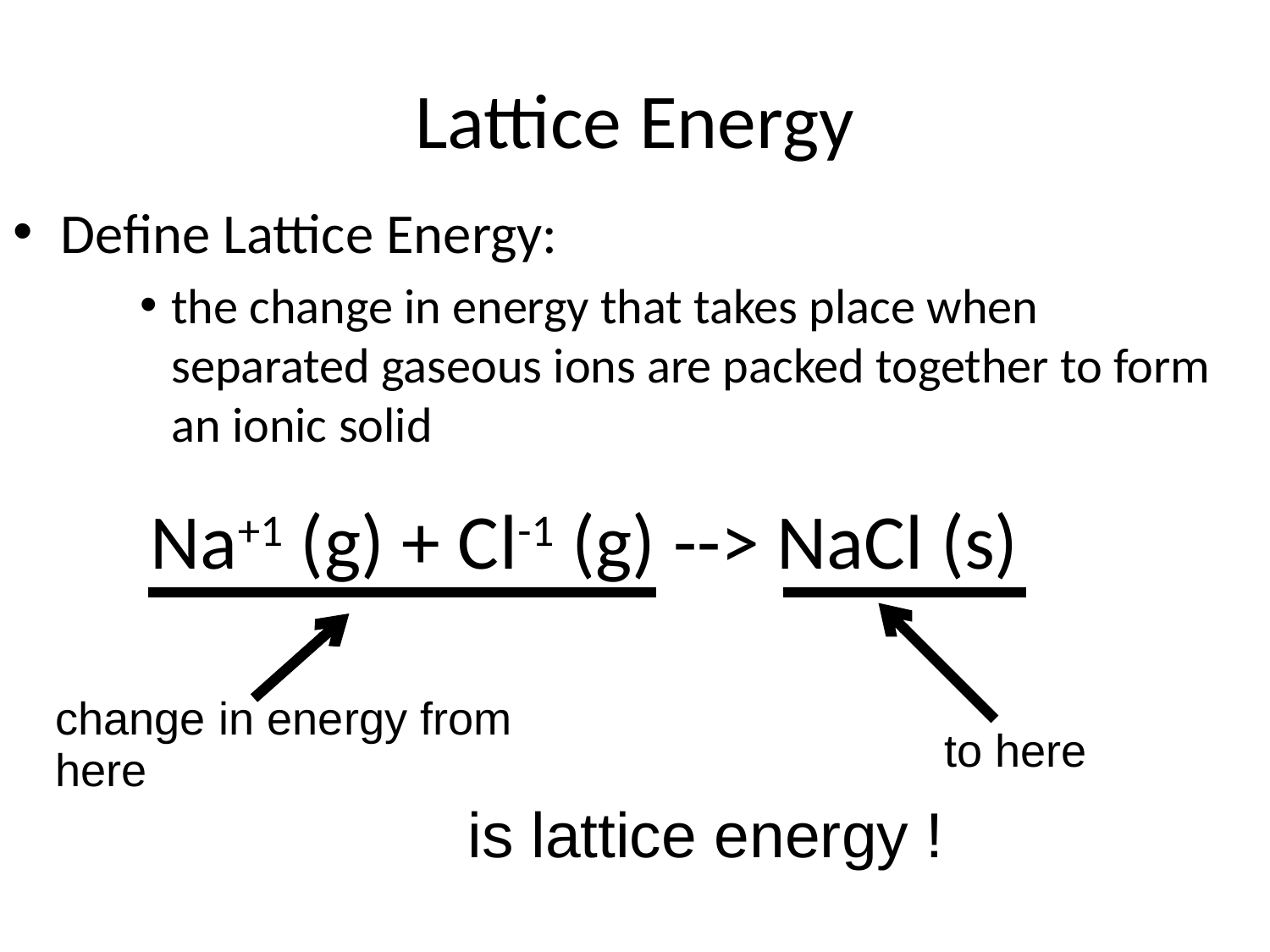

# Lattice Energy
Define Lattice Energy:
the change in energy that takes place when separated gaseous ions are packed together to form an ionic solid

| Na+1 (g) + Cl-1 (g) --> NaCl (s) |
| --- |
| change in energy from here |
| --- |
| to here |
| --- |
| is lattice energy ! |
| --- |